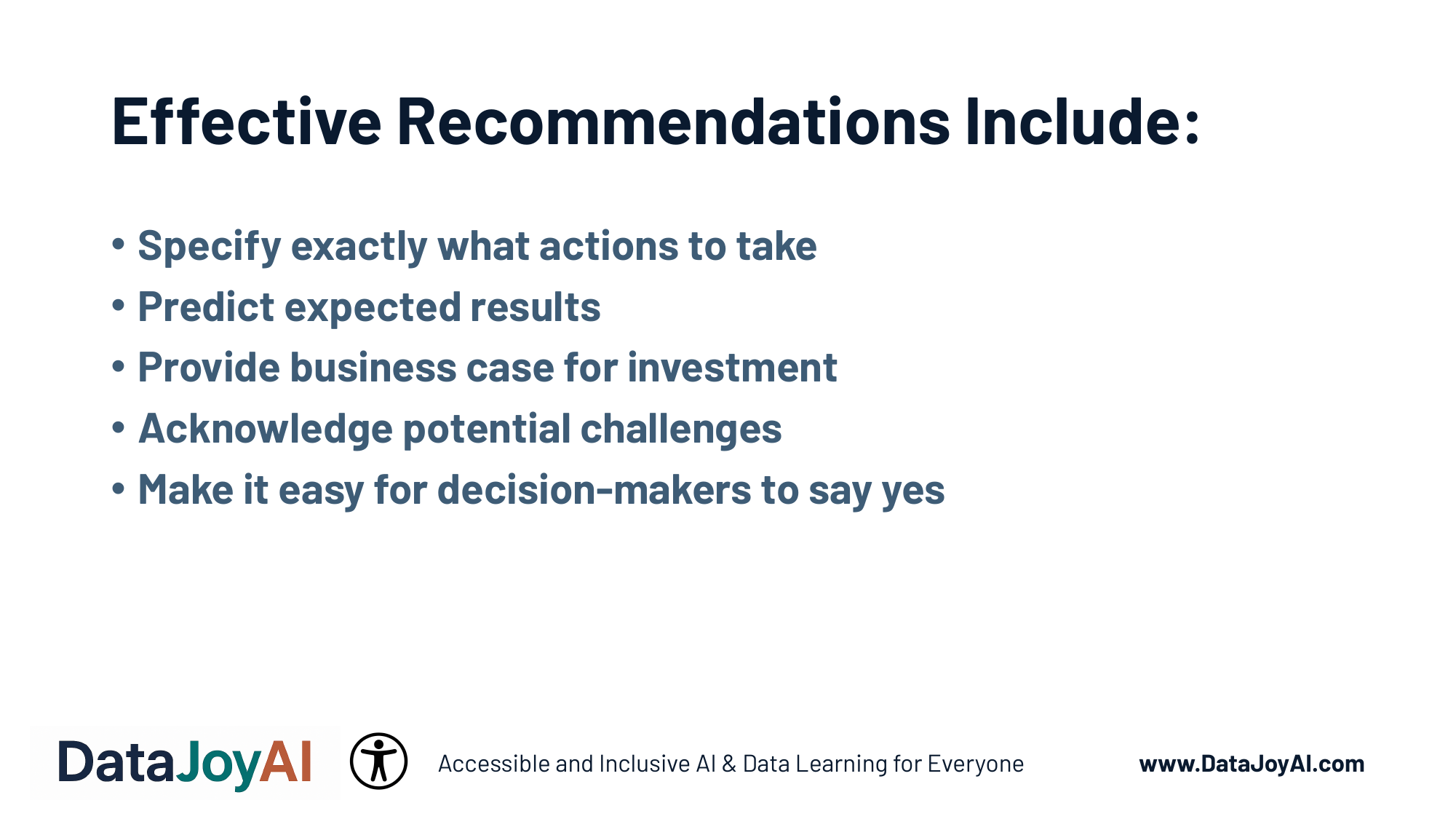

# Effective Recommendations Include:
Specify exactly what actions to take
Predict expected results
Provide business case for investment
Acknowledge potential challenges
Make it easy for decision-makers to say yes